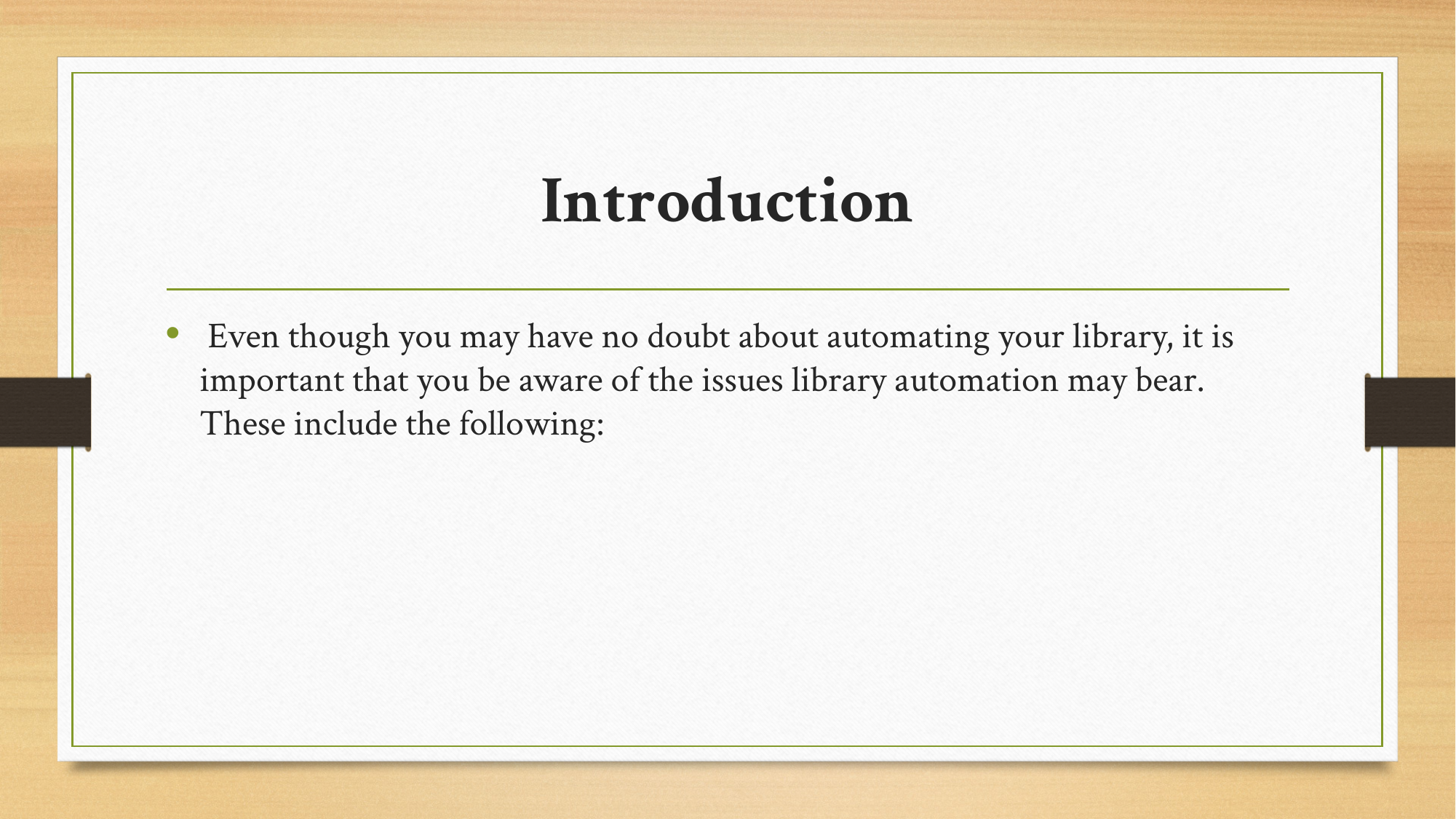

# Introduction
 Even though you may have no doubt about automating your library, it is important that you be aware of the issues library automation may bear. These include the following: